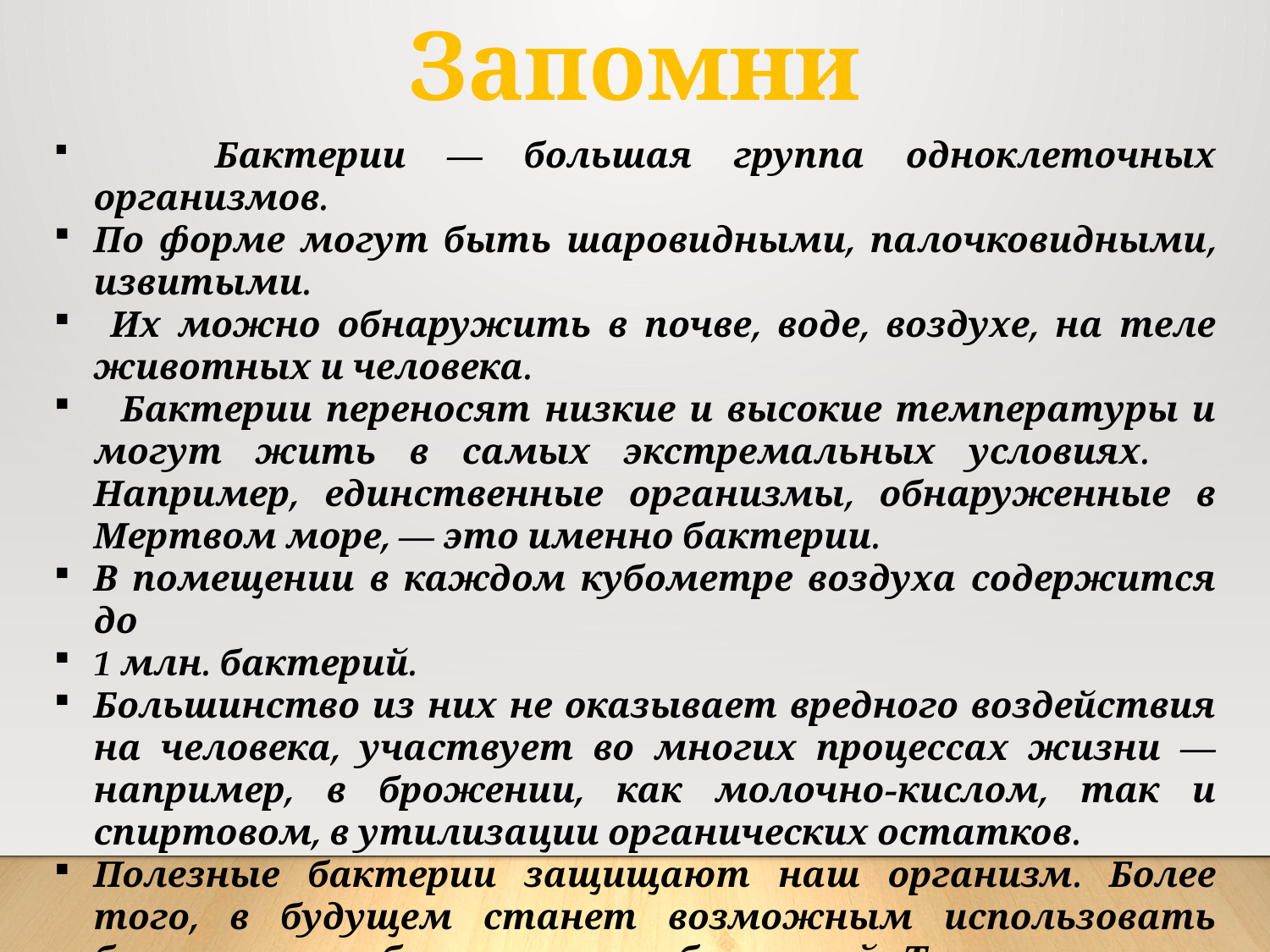

Запомни
   Бактерии — большая группа одноклеточных организмов.
По форме могут быть шаровидными, палочковидными, извитыми.
 Их можно обнаружить в почве, воде, воздухе, на теле животных и человека.
  Бактерии переносят низкие и высокие температуры и могут жить в самых экстремальных условиях.   Например, единственные организмы, обнаруженные в Мертвом море, — это именно бактерии.
В помещении в каждом кубометре воздуха содержится до
1 млн. бактерий.
Большинство из них не оказывает вредного воздействия на человека, участвует во многих процессах жизни — например, в брожении, как молочно-кислом, так и спиртовом, в утилизации органических остатков.
Полезные бактерии защищают наш организм. Более того, в будущем станет возможным использовать бактерии как биомаркеры заболеваний. То есть по ним можно будет судить о характере болезни.